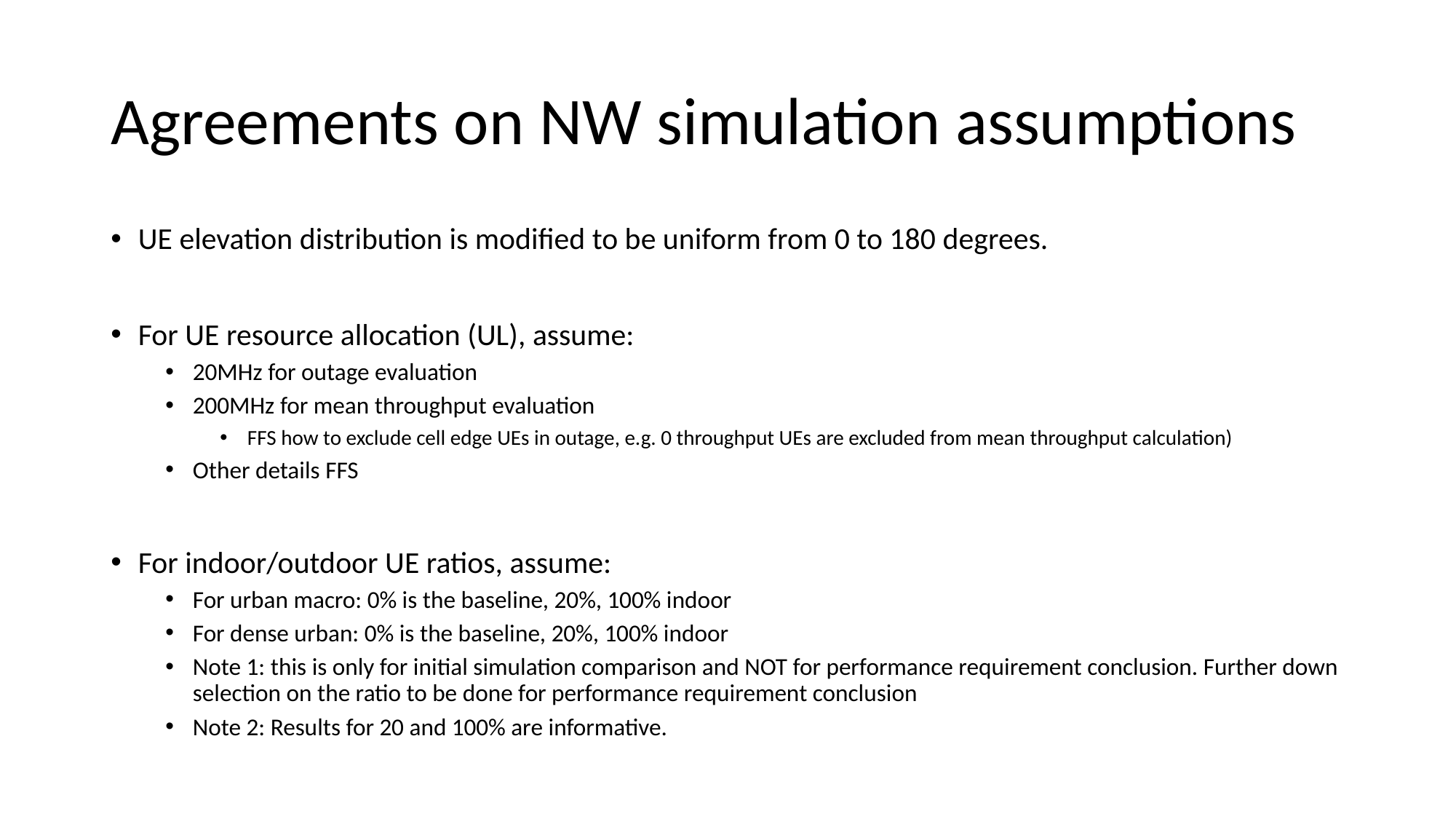

# Agreements on NW simulation assumptions
UE elevation distribution is modified to be uniform from 0 to 180 degrees.

For UE resource allocation (UL), assume:
20MHz for outage evaluation
200MHz for mean throughput evaluation
FFS how to exclude cell edge UEs in outage, e.g. 0 throughput UEs are excluded from mean throughput calculation)
Other details FFS

For indoor/outdoor UE ratios, assume:
For urban macro: 0% is the baseline, 20%, 100% indoor
For dense urban: 0% is the baseline, 20%, 100% indoor
Note 1: this is only for initial simulation comparison and NOT for performance requirement conclusion. Further down selection on the ratio to be done for performance requirement conclusion
Note 2: Results for 20 and 100% are informative.